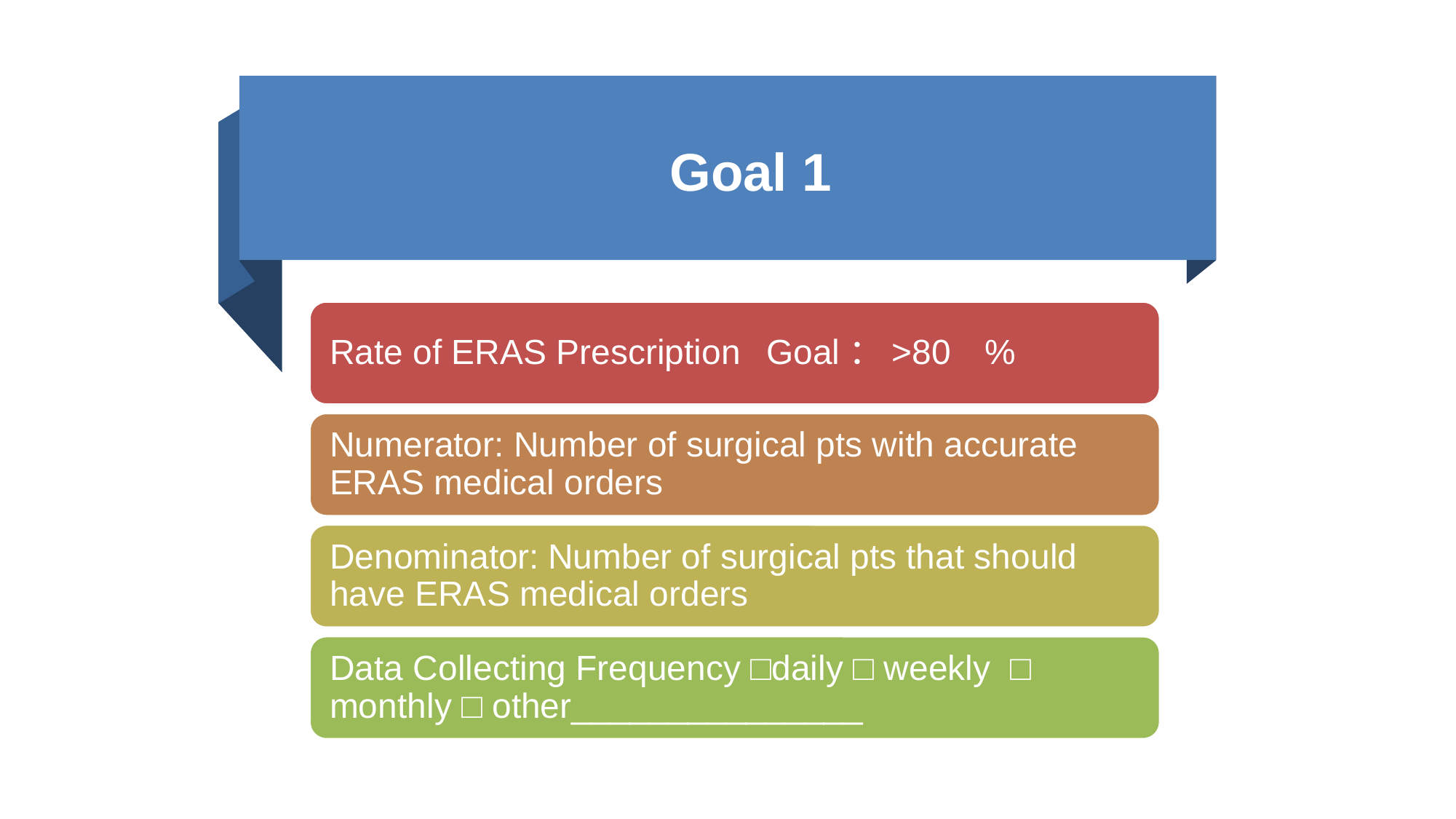

# Goal 1
Rate of ERAS Prescription	Goal：>80	%
Numerator: Number of surgical pts with accurate ERAS medical orders
Denominator:	Number of surgical pts that should have ERAS medical orders
Data Collecting Frequency □daily □ weekly  □ monthly □ other_______________